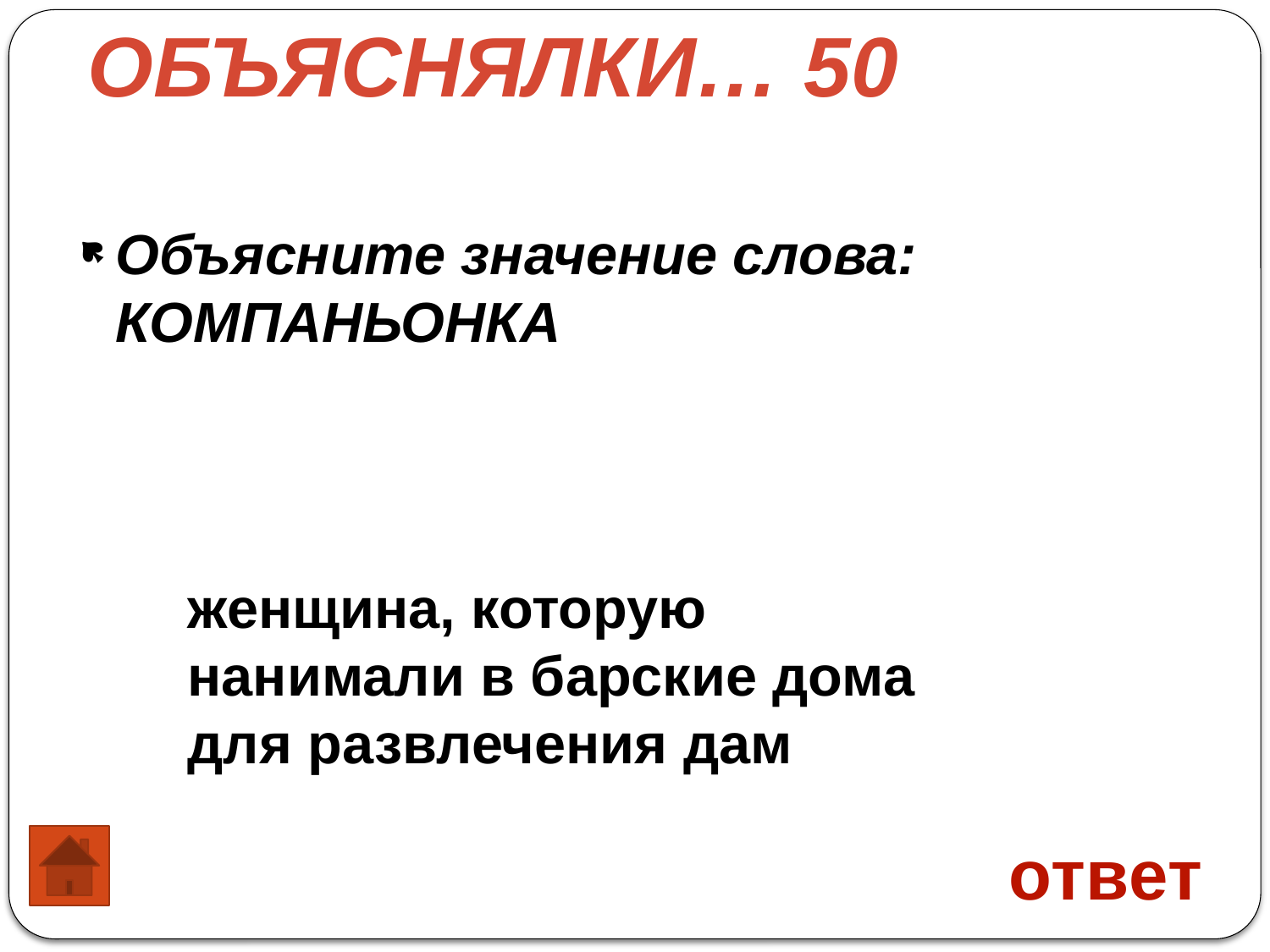

ОБЪЯСНЯЛКИ… 50
Объясните значение слова: КОМПАНЬОНКА
женщина, которую нанимали в барские дома для развлечения дам
ответ